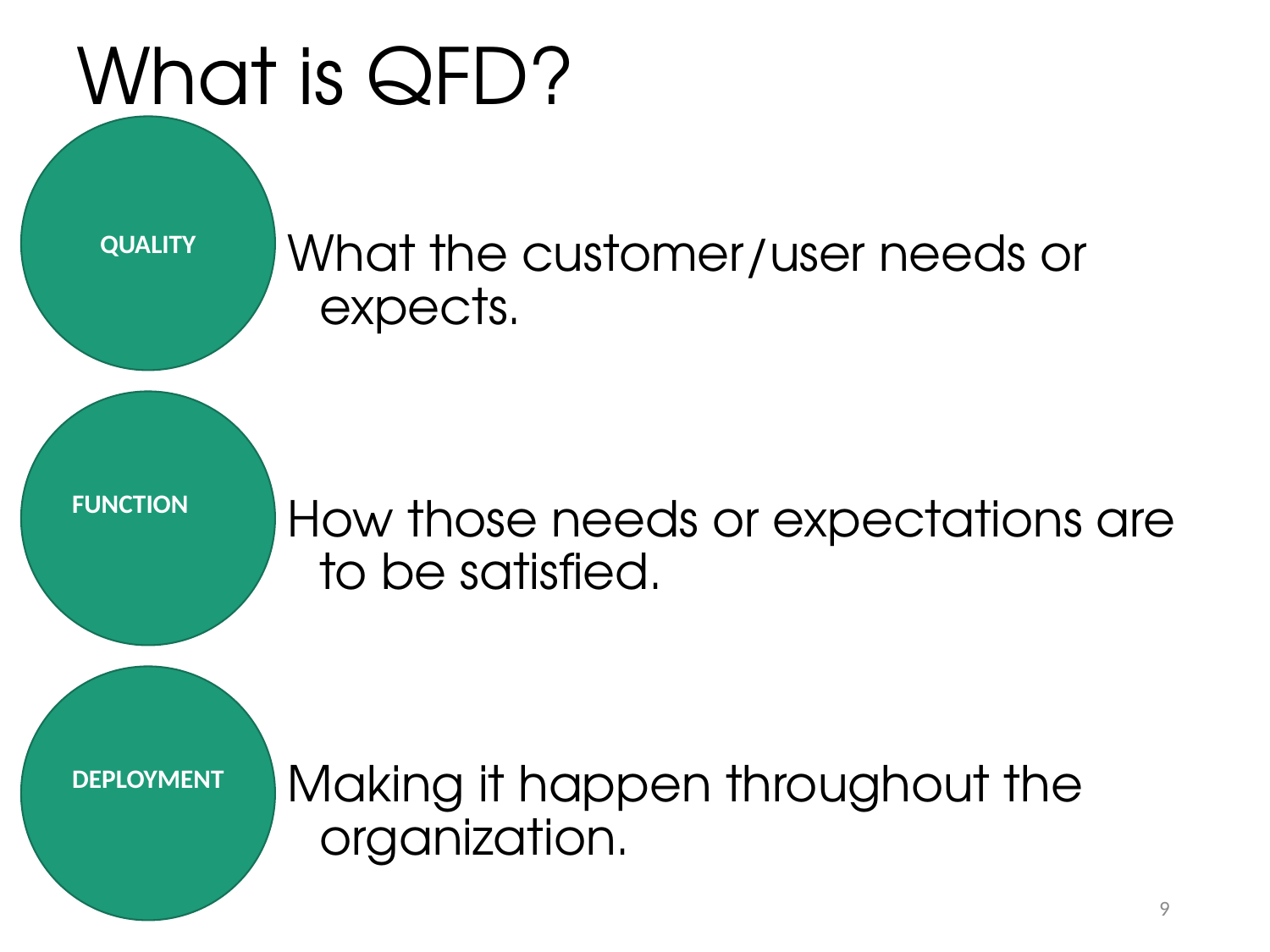

# What is QFD?
QUALITY
What the customer/user needs or expects.

How those needs or expectations are to be satisfied.

Making it happen throughout the organization.

FUNCTION
DEPLOYMENT
9